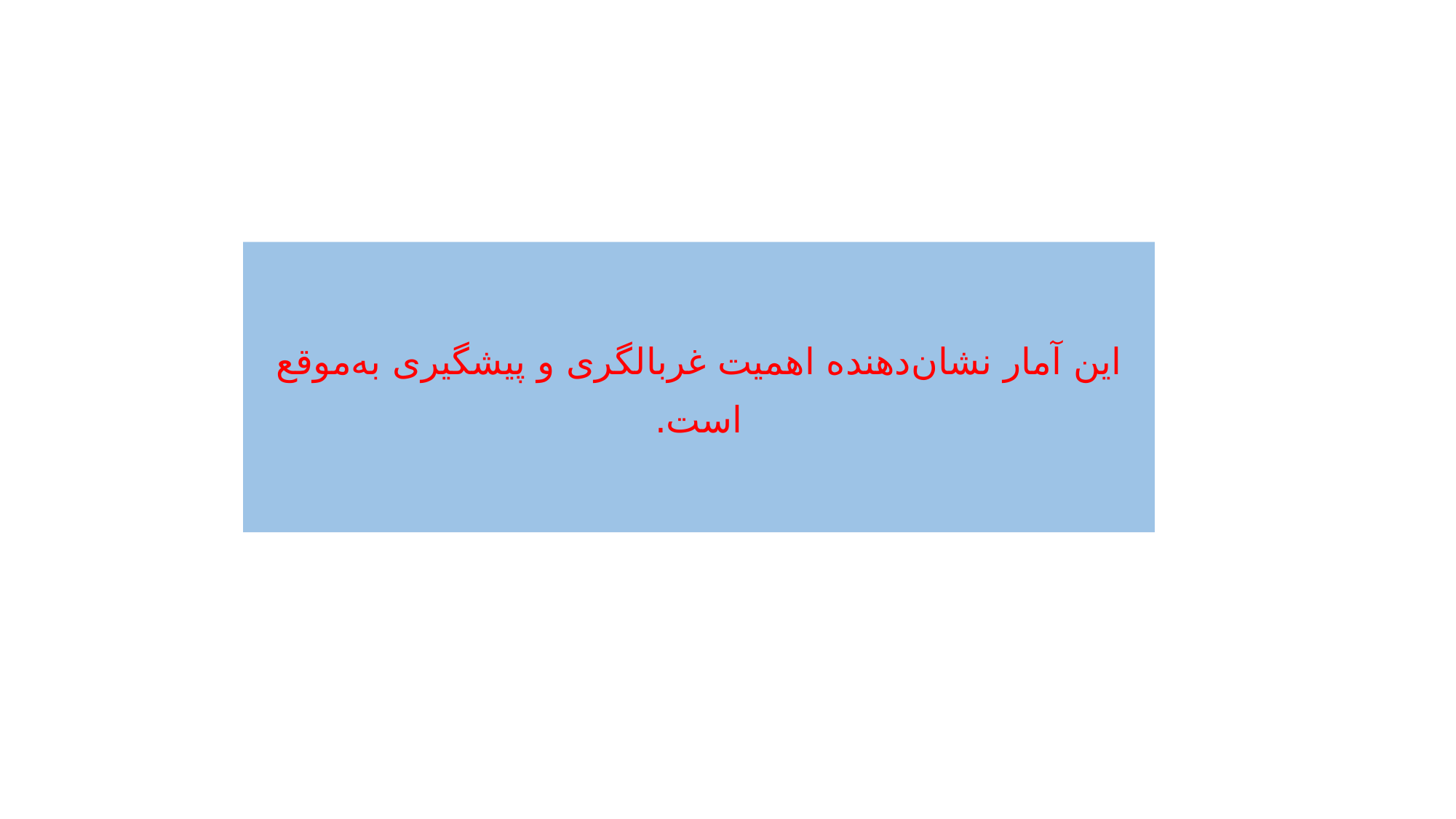

این آمار نشان‌دهنده اهمیت غربالگری و پیشگیری به‌موقع است.